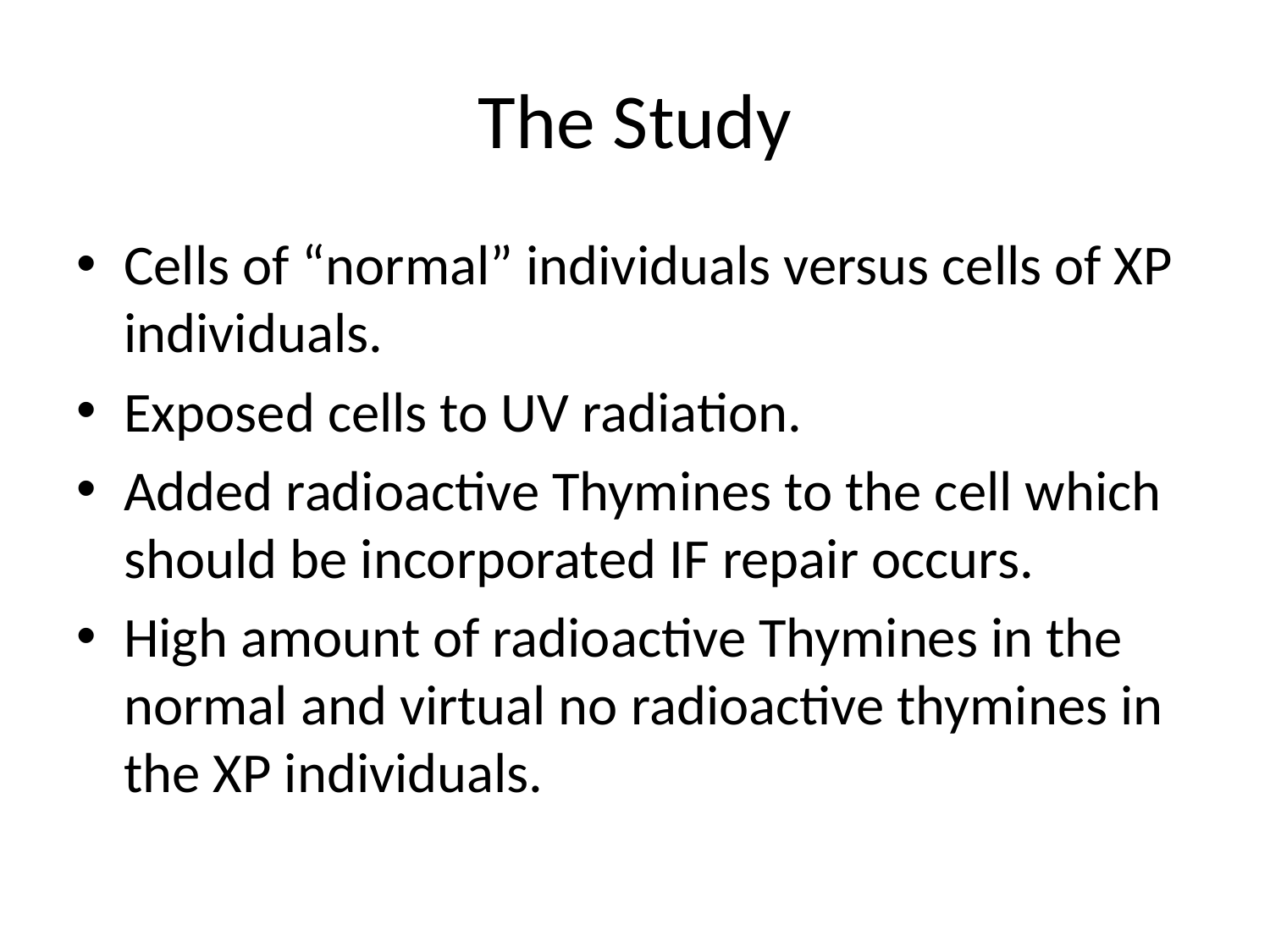

# The Study
Cells of “normal” individuals versus cells of XP individuals.
Exposed cells to UV radiation.
Added radioactive Thymines to the cell which should be incorporated IF repair occurs.
High amount of radioactive Thymines in the normal and virtual no radioactive thymines in the XP individuals.